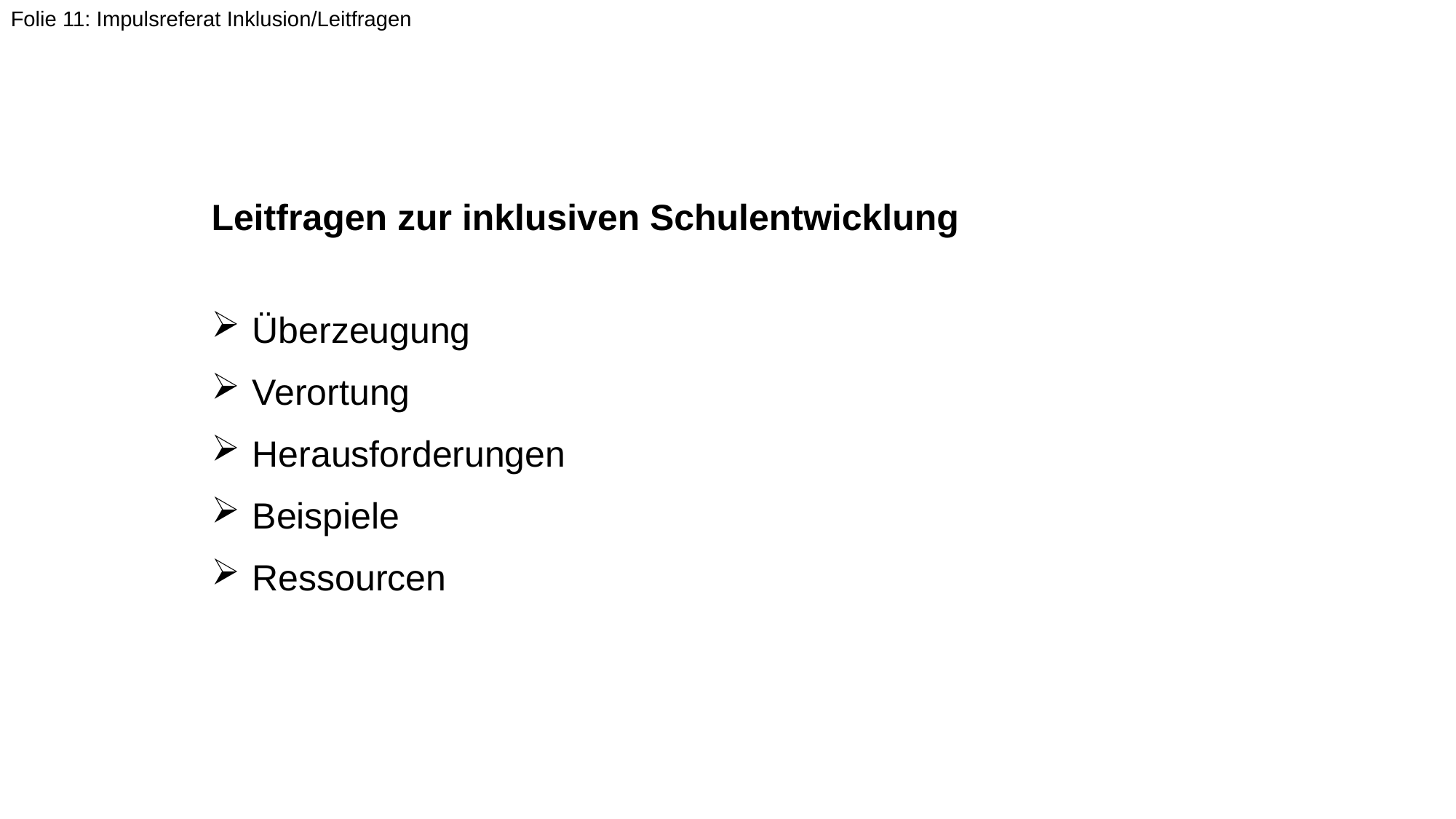

Folie 11: Impulsreferat Inklusion/Leitfragen
Leitfragen zur inklusiven Schulentwicklung

Überzeugung
Verortung
Herausforderungen
Beispiele
Ressourcen